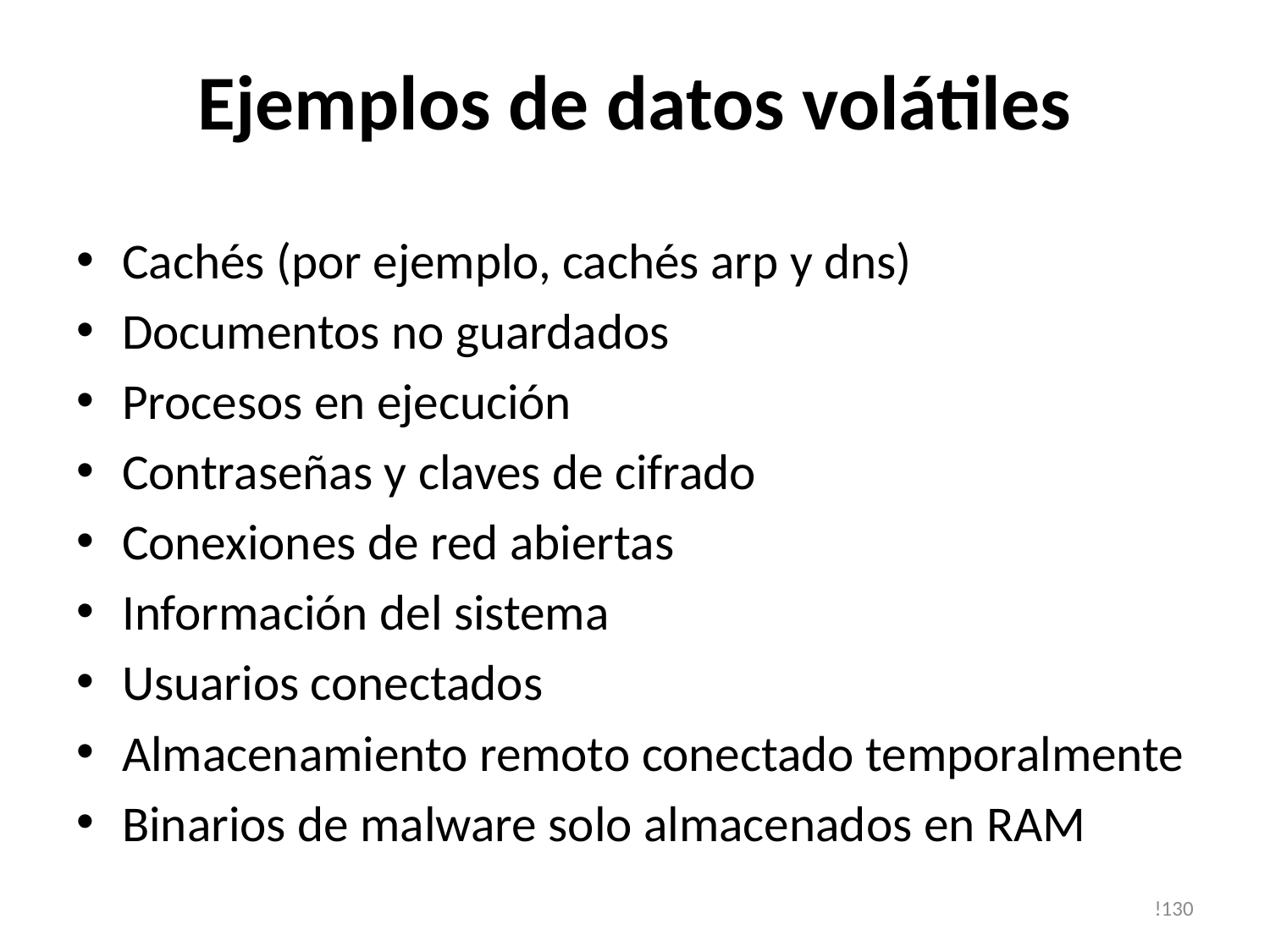

# Ejemplos de datos volátiles
Cachés (por ejemplo, cachés arp y dns)
Documentos no guardados
Procesos en ejecución
Contraseñas y claves de cifrado
Conexiones de red abiertas
Información del sistema
Usuarios conectados
Almacenamiento remoto conectado temporalmente
Binarios de malware solo almacenados en RAM

!130